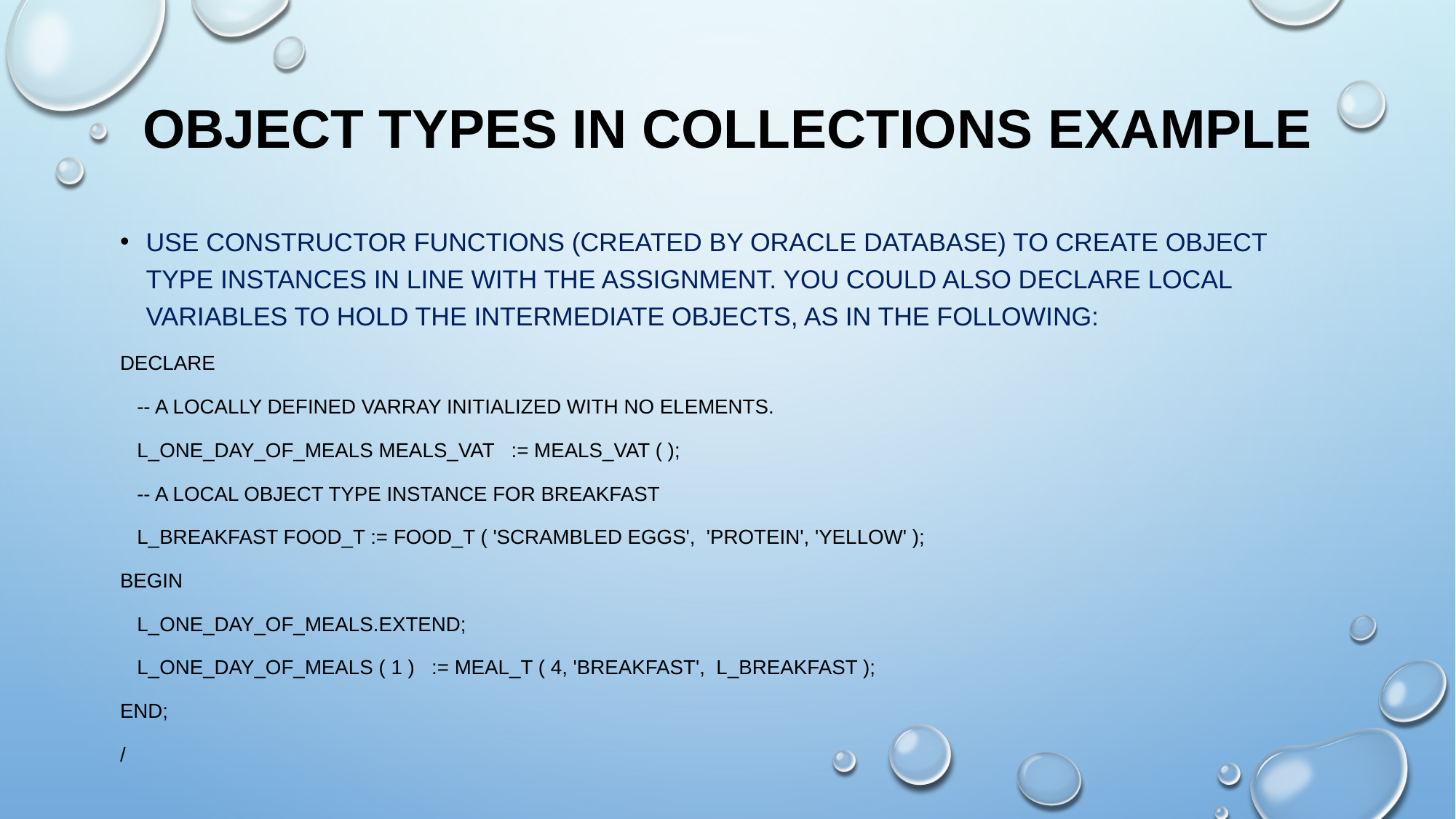

# Object Types in Collections Example
use constructor functions (created by Oracle Database) to create object type instances in line with the assignment. you could also declare local variables to hold the intermediate objects, as in the following:
DECLARE
   -- A locally defined varray initialized with no elements.
   l_one_day_of_meals meals_vat   := meals_vat ( );
   -- A local object type instance for breakfast
   l_breakfast food_t := food_t ( 'Scrambled Eggs',  'Protein', 'Yellow' );
BEGIN
   l_one_day_of_meals.EXTEND;
   l_one_day_of_meals ( 1 )   := meal_t ( 4, 'BREAKFAST',  l_breakfast );
END;
/